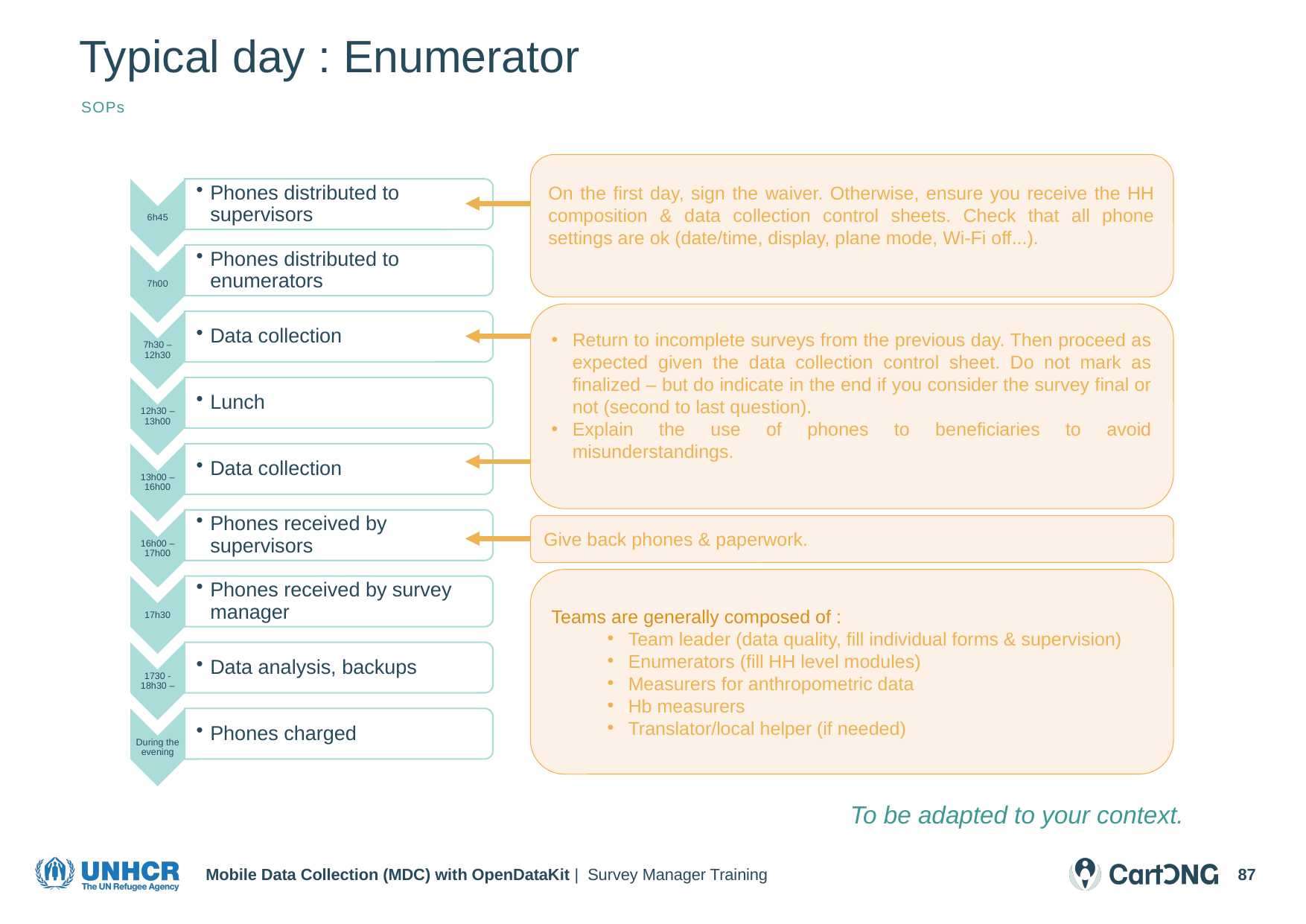

# Typical day : Enumerator
SOPs
On the first day, sign the waiver. Otherwise, ensure you receive the HH composition & data collection control sheets. Check that all phone settings are ok (date/time, display, plane mode, Wi-Fi off...).

6h45
Phones distributed to supervisors
7h00
Phones distributed to enumerators
7h30 – 12h30
Data collection
12h30 – 13h00
Lunch
13h00 – 16h00
Data collection
16h00 – 17h00
Phones received by supervisors
17h30
Phones received by survey manager
1730 - 18h30 –
Data analysis, backups
During the evening
Phones charged
Return to incomplete surveys from the previous day. Then proceed as expected given the data collection control sheet. Do not mark as finalized – but do indicate in the end if you consider the survey final or not (second to last question).
Explain the use of phones to beneficiaries to avoid misunderstandings.

Give back phones & paperwork.

Teams are generally composed of :
Team leader (data quality, fill individual forms & supervision)
Enumerators (fill HH level modules)
Measurers for anthropometric data
Hb measurers
Translator/local helper (if needed)

To be adapted to your context.
Mobile Data Collection (MDC) with OpenDataKit |  Survey Manager Training
87